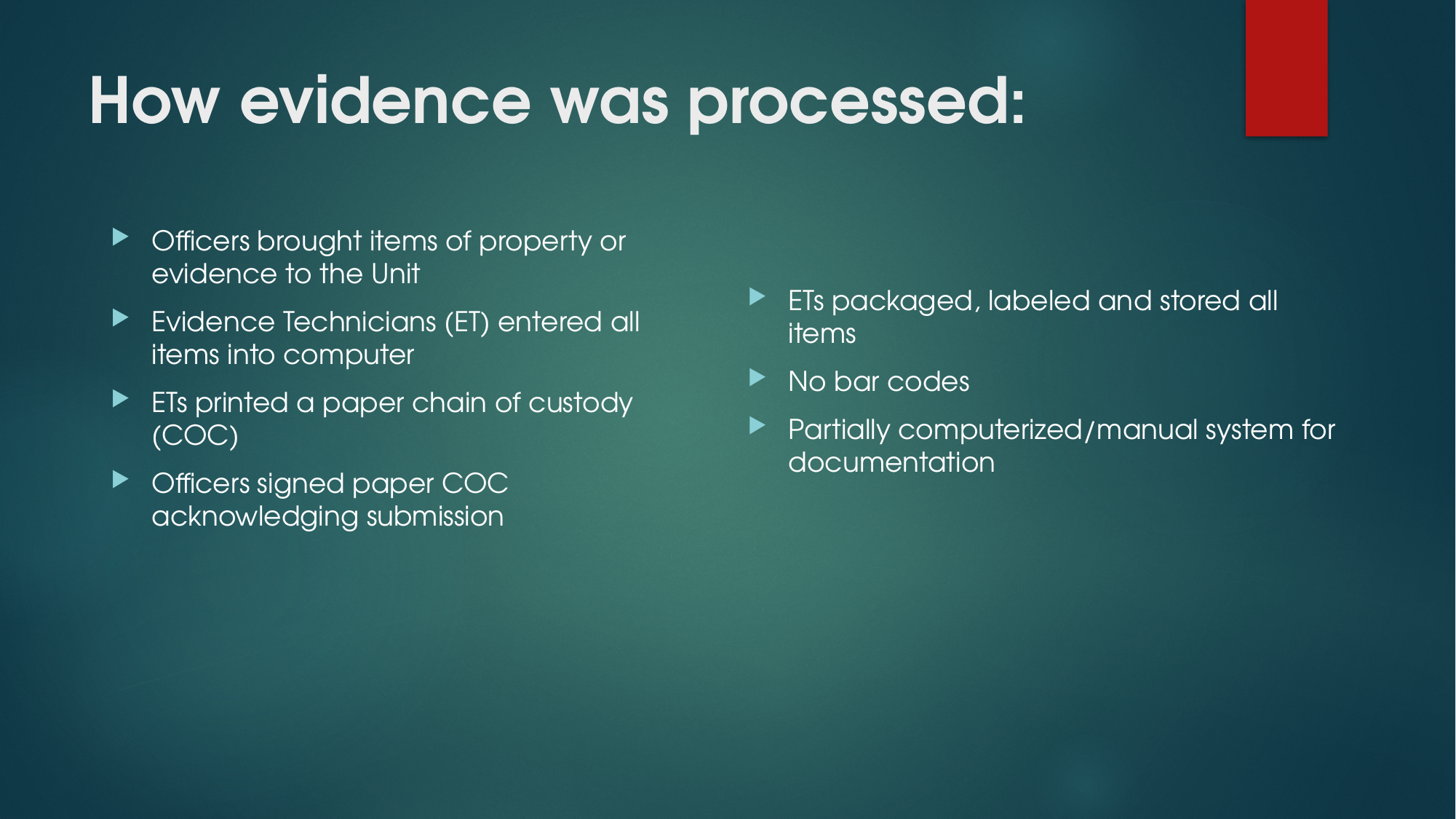

# How evidence was processed:
Officers brought items of property or evidence to the Unit
Evidence Technicians (ET) entered all items into computer
ETs printed a paper chain of custody (COC)
Officers signed paper COC acknowledging submission
ETs packaged, labeled and stored all items
No bar codes
Partially computerized/manual system for documentation